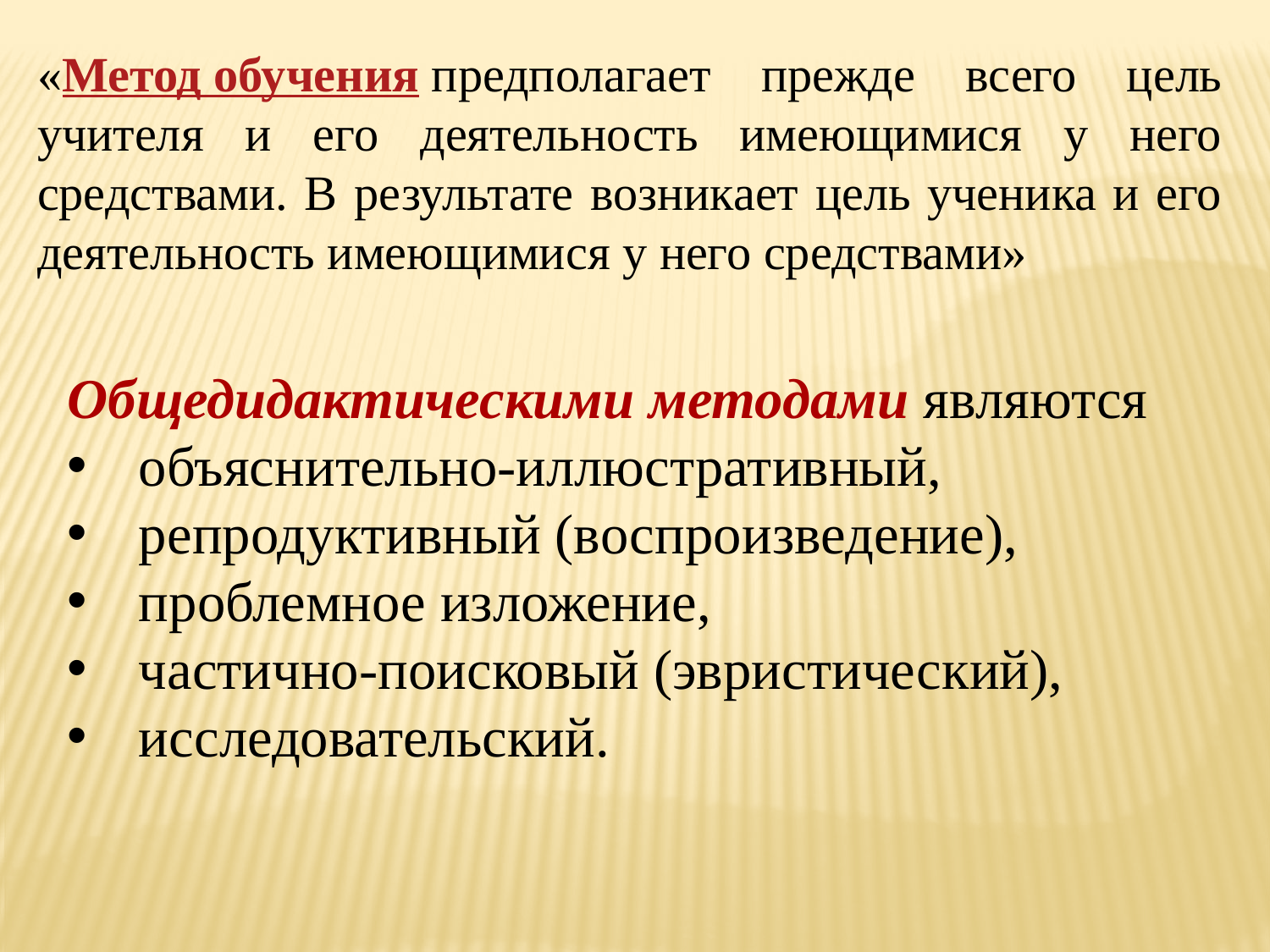

«Метод обучения предполагает прежде всего цель учителя и его деятельность имеющимися у него средствами. В результате возникает цель ученика и его деятельность имеющимися у него средствами»
Общедидактическими методами являются
объяснительно-иллюстративный,
репродуктивный (воспроизведение),
проблемное изложение,
частично-поисковый (эвристический),
исследовательский.